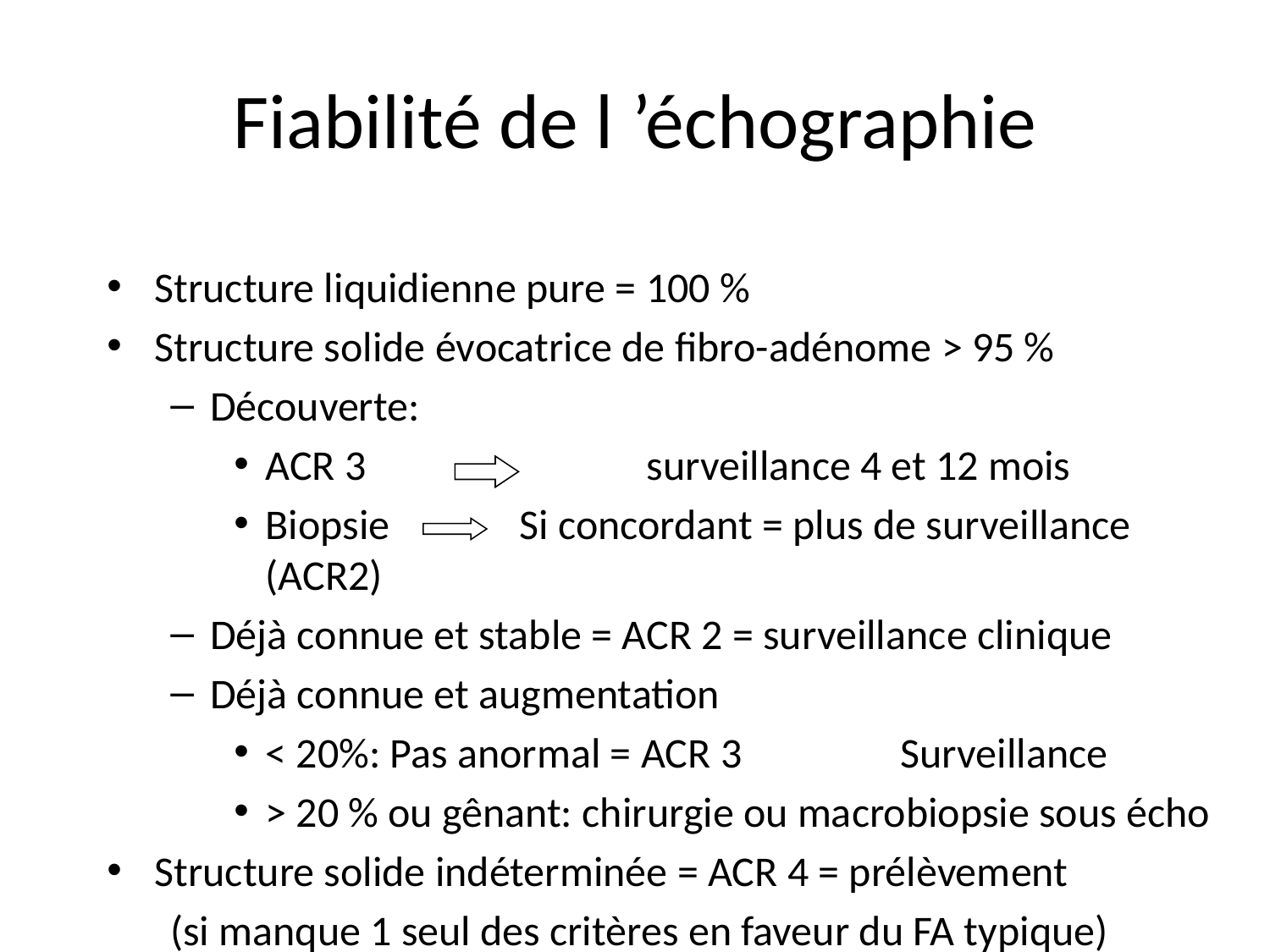

# Fiabilité de l ’échographie
Structure liquidienne pure = 100 %
Structure solide évocatrice de fibro-adénome > 95 %
Découverte:
ACR 3			surveillance 4 et 12 mois
Biopsie		Si concordant = plus de surveillance (ACR2)
Déjà connue et stable = ACR 2 = surveillance clinique
Déjà connue et augmentation
< 20%: Pas anormal = ACR 3 		Surveillance
> 20 % ou gênant: chirurgie ou macrobiopsie sous écho
Structure solide indéterminée = ACR 4 = prélèvement
(si manque 1 seul des critères en faveur du FA typique)